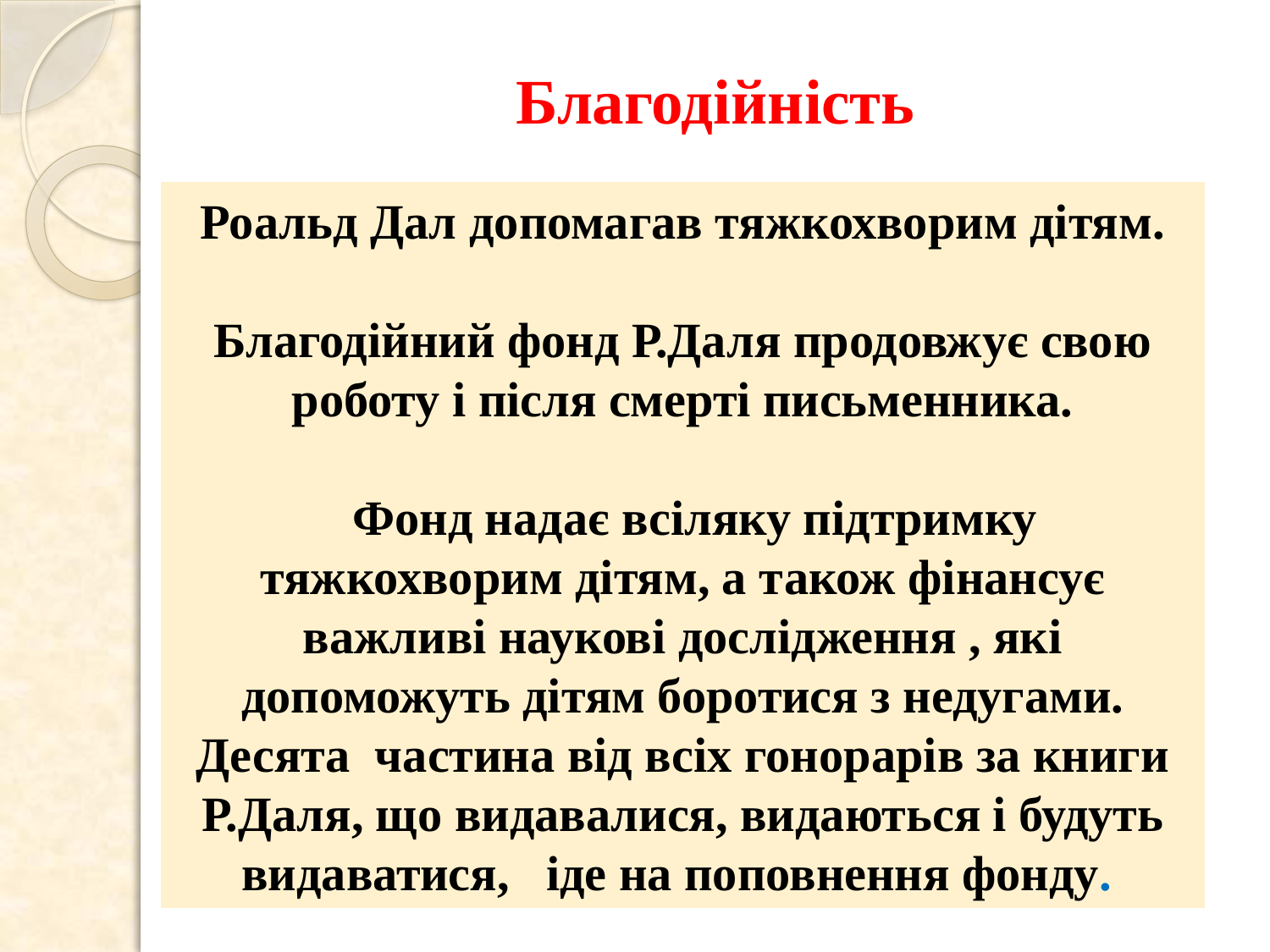

# Благодійність
Роальд Дал допомагав тяжкохворим дітям.

 Благодійний фонд Р.Даля продовжує свою  роботу і після смерті письменника.

  Фонд надає всіляку підтримку тяжкохворим дітям, а також фінансує важливі наукові дослідження , які допоможуть дітям боротися з недугами.
Десята  частина від всіх гонорарів за книги Р.Даля, що видавалися, видаються і будуть видаватися,   іде на поповнення фонду.